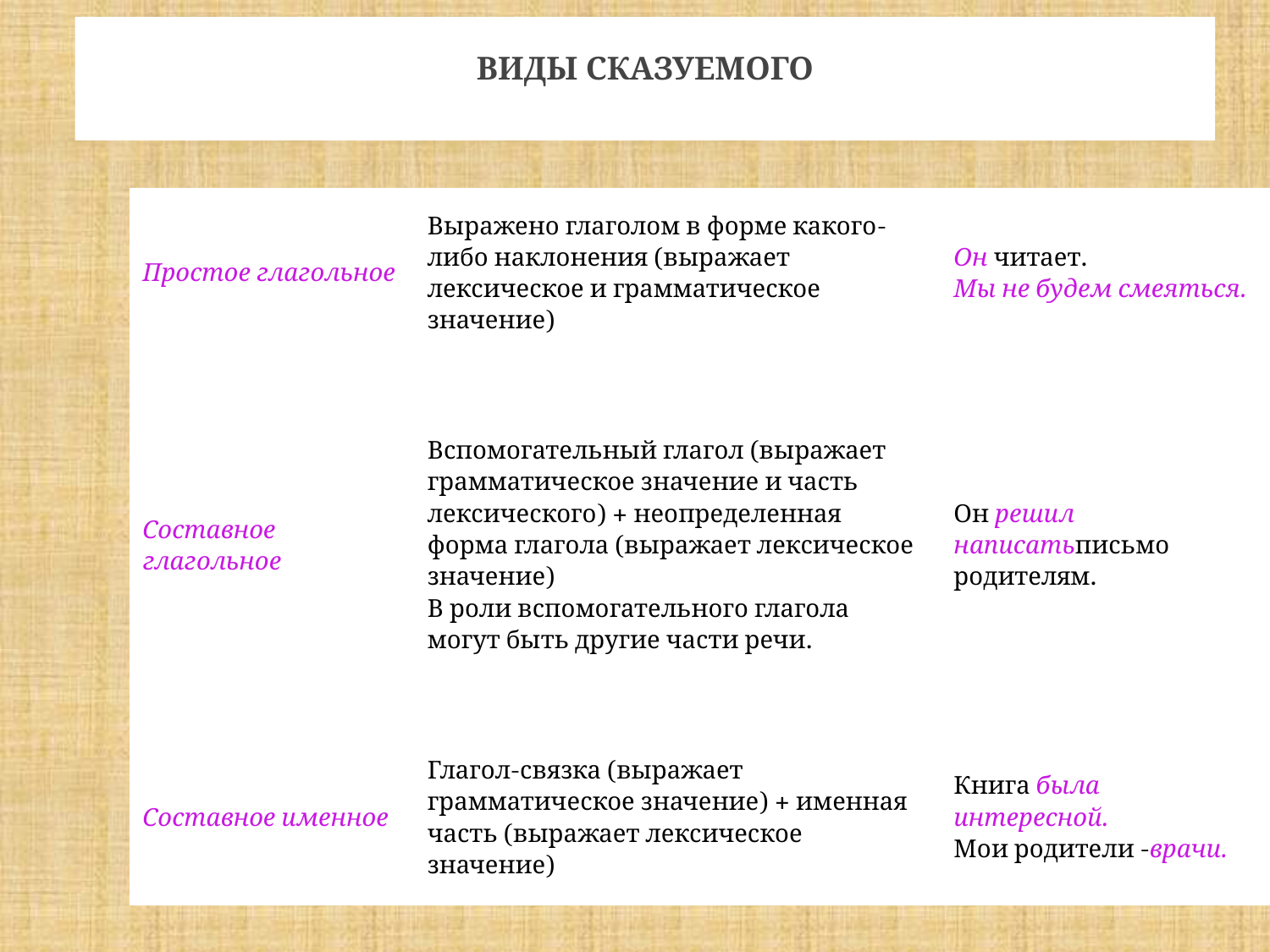

ВИДЫ СКАЗУЕМОГО

| Простое глагольное | Выражено глаголом в форме какого-либо наклонения (выражает лексическое и грамматиче­ское значение) | Он читает. Мы не будем смеяться. |
| --- | --- | --- |
| Составное глагольное | Вспомогательный глагол (выражает грамматическое значение и часть лексическо­го) + неопределенная форма глагола (выражает лексиче­ское значение) В роли вспомогательного глагола могут быть другие части речи. | Он решил написатьписьмо родителям. |
| Составное именное | Глагол-связка (выражает грамматическое значение) + именная часть (выражает лексическое значение) | Книга была интересной. Мои родители -врачи. |
#